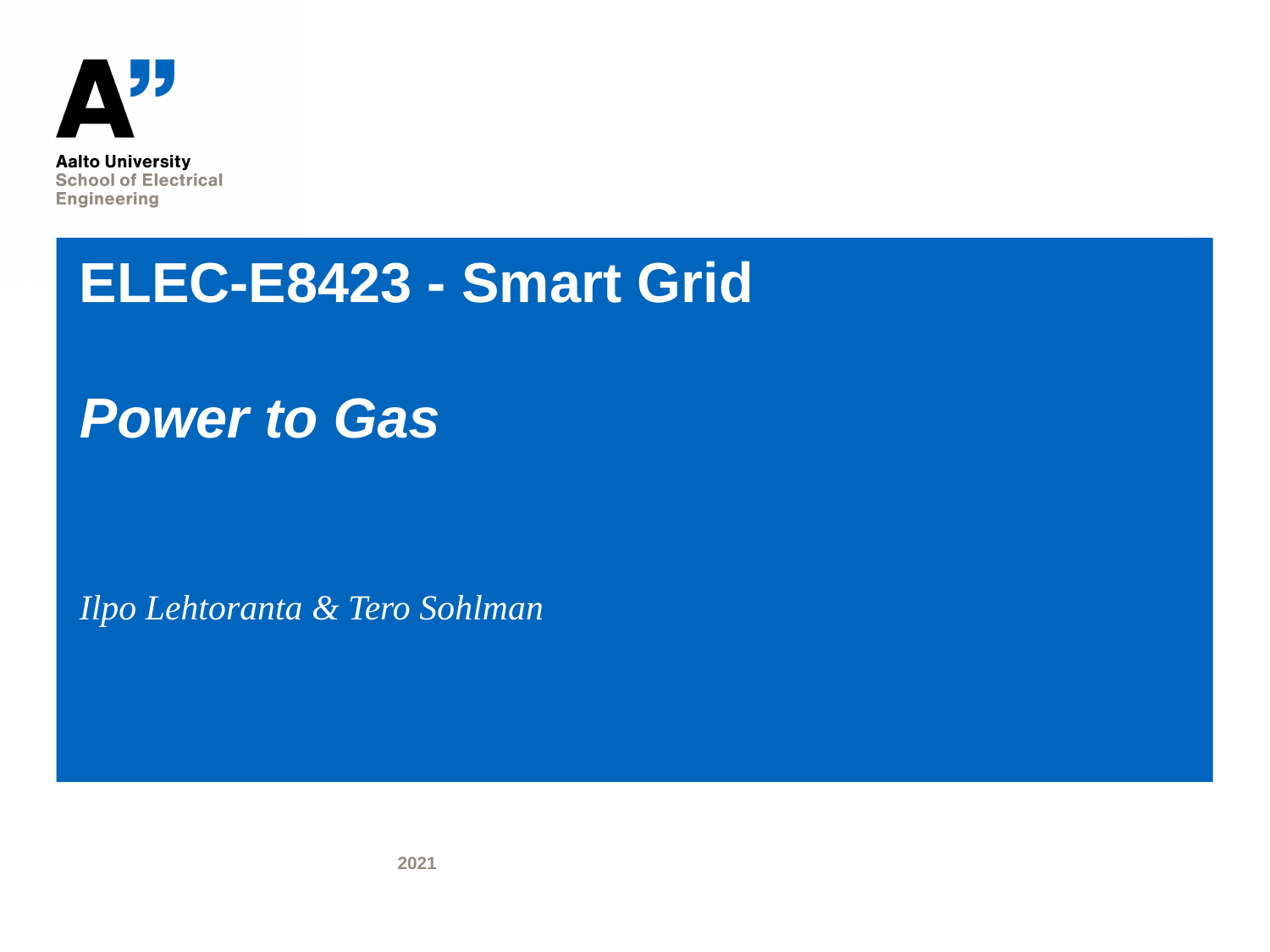

# ELEC-E8423 - Smart Grid Power to Gas
Ilpo Lehtoranta & Tero Sohlman

2021